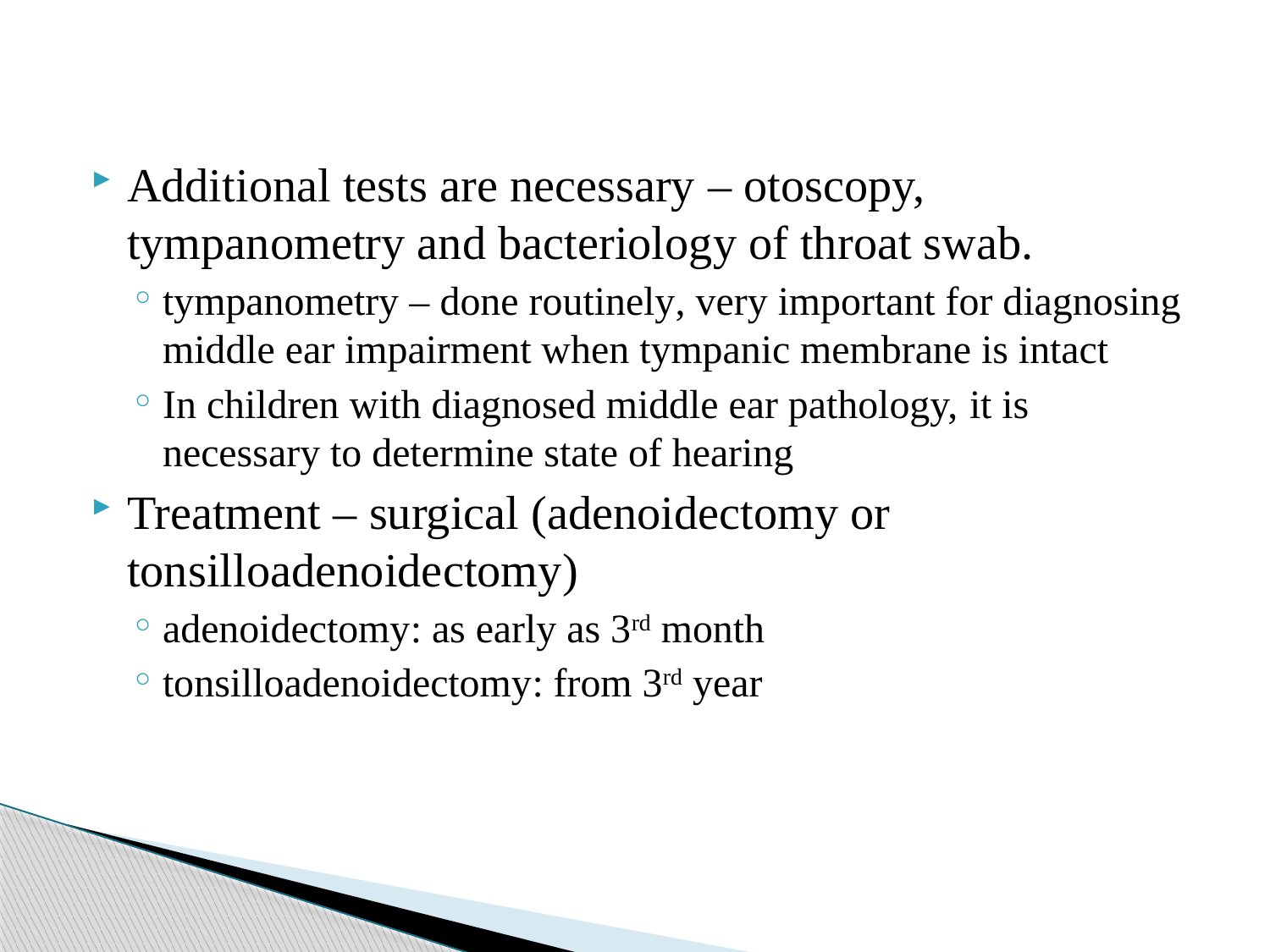

Additional tests are necessary – otoscopy, tympanometry and bacteriology of throat swab.
tympanometry – done routinely, very important for diagnosing middle ear impairment when tympanic membrane is intact
In children with diagnosed middle ear pathology, it is necessary to determine state of hearing
Treatment – surgical (adenoidectomy or tonsilloadenoidectomy)
adenoidectomy: as early as 3rd month
tonsilloadenoidectomy: from 3rd year